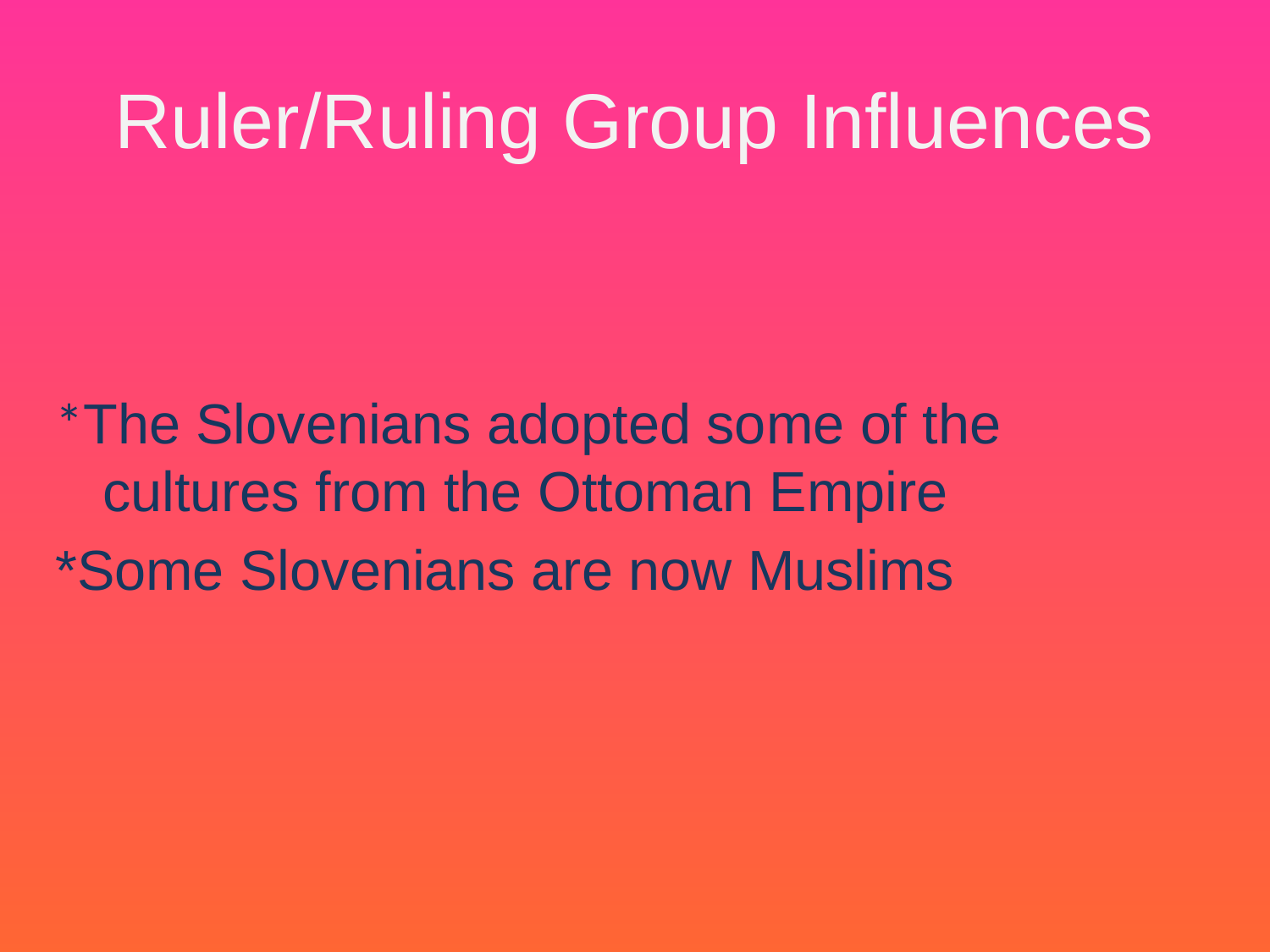

# Ruler/Ruling Group Influences
*The Slovenians adopted some of the cultures from the Ottoman Empire
*Some Slovenians are now Muslims